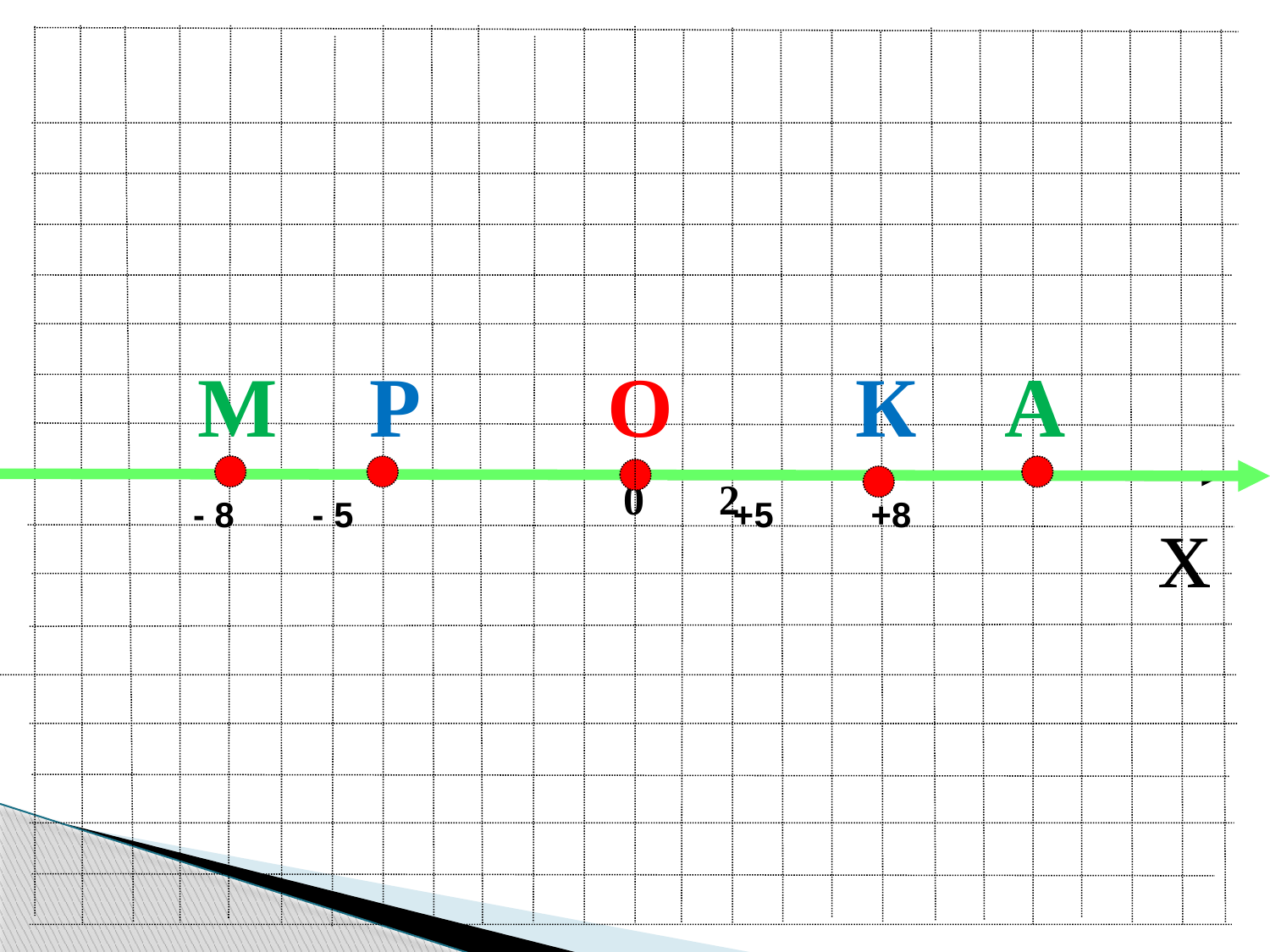

М
Р
О

К
А

                                                      0       2

x
             - 8        - 5                                       +5          +8